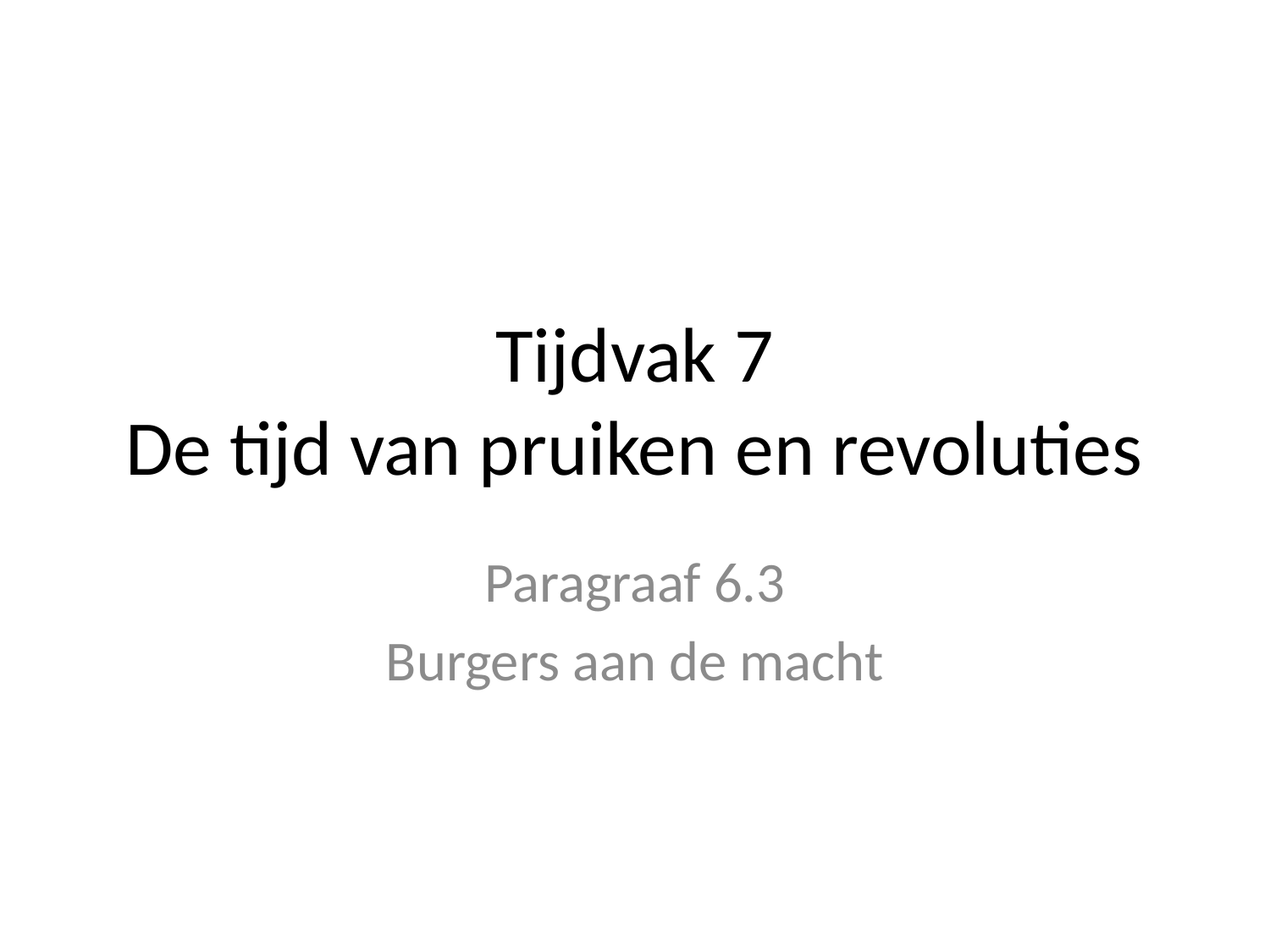

# Tijdvak 7 De tijd van pruiken en revoluties
Paragraaf 6.3
Burgers aan de macht